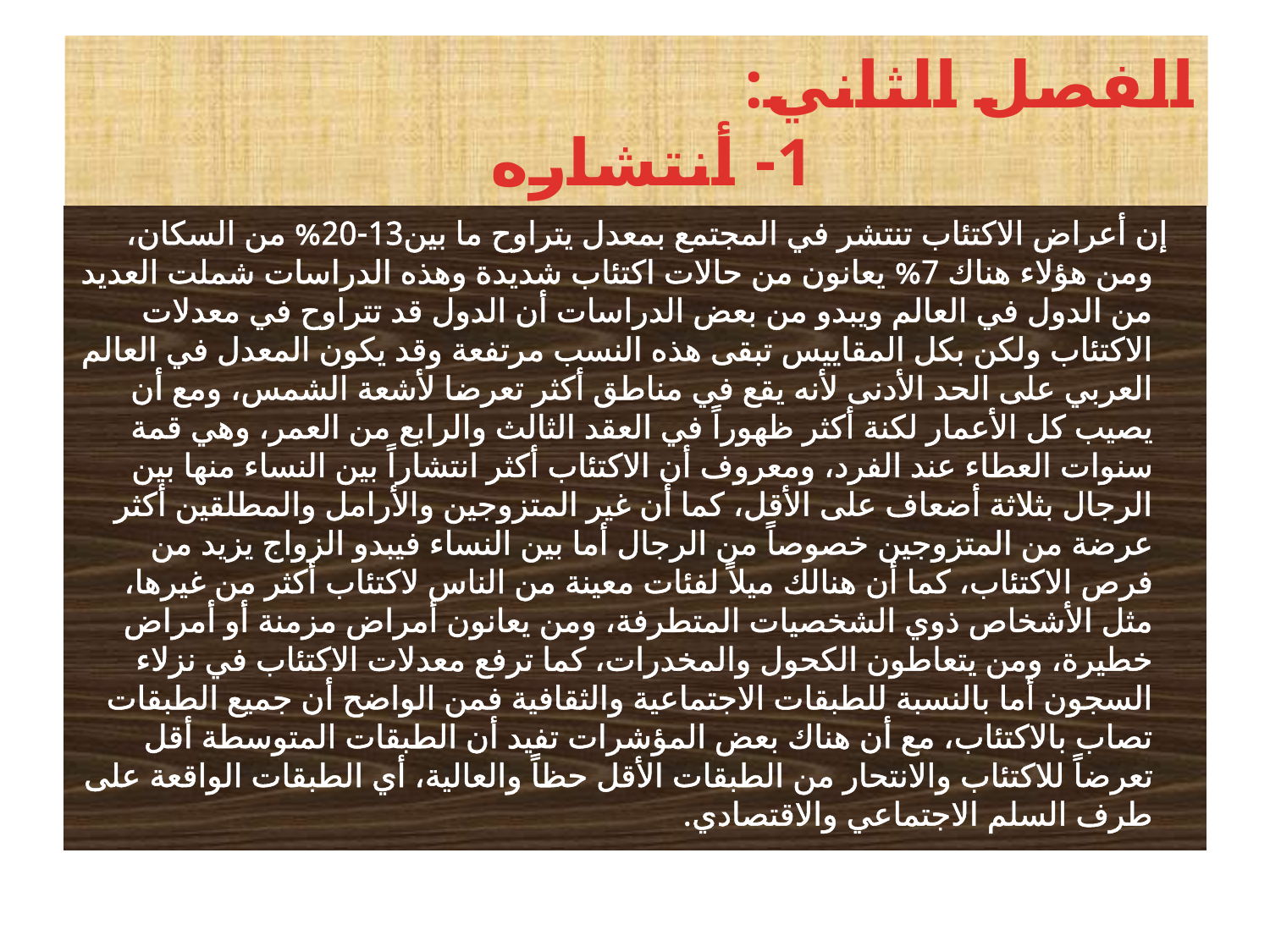

# الفصل الثاني: 1- أنتشاره
   إن أعراض الاكتئاب تنتشر في المجتمع بمعدل يتراوح ما بين13-20% من السكان، ومن هؤلاء هناك 7% يعانون من حالات اكتئاب شديدة وهذه الدراسات شملت العديد من الدول في العالم ويبدو من بعض الدراسات أن الدول قد تتراوح في معدلات الاكتئاب ولكن بكل المقاييس تبقى هذه النسب مرتفعة وقد يكون المعدل في العالم العربي على الحد الأدنى لأنه يقع في مناطق أكثر تعرضا لأشعة الشمس، ومع أن يصيب كل الأعمار لكنة أكثر ظهوراً في العقد الثالث والرابع من العمر، وهي قمة سنوات العطاء عند الفرد، ومعروف أن الاكتئاب أكثر انتشاراً بين النساء منها بين الرجال بثلاثة أضعاف على الأقل، كما أن غير المتزوجين والأرامل والمطلقين أكثر عرضة من المتزوجين خصوصاً من الرجال أما بين النساء فيبدو الزواج يزيد من فرص الاكتئاب، كما أن هنالك ميلاً لفئات معينة من الناس لاكتئاب أكثر من غيرها، مثل الأشخاص ذوي الشخصيات المتطرفة، ومن يعانون أمراض مزمنة أو أمراض خطيرة، ومن يتعاطون الكحول والمخدرات، كما ترفع معدلات الاكتئاب في نزلاء السجون أما بالنسبة للطبقات الاجتماعية والثقافية فمن الواضح أن جميع الطبقات تصاب بالاكتئاب، مع أن هناك بعض المؤشرات تفيد أن الطبقات المتوسطة أقل تعرضاً للاكتئاب والانتحار من الطبقات الأقل حظاً والعالية، أي الطبقات الواقعة على طرف السلم الاجتماعي والاقتصادي.